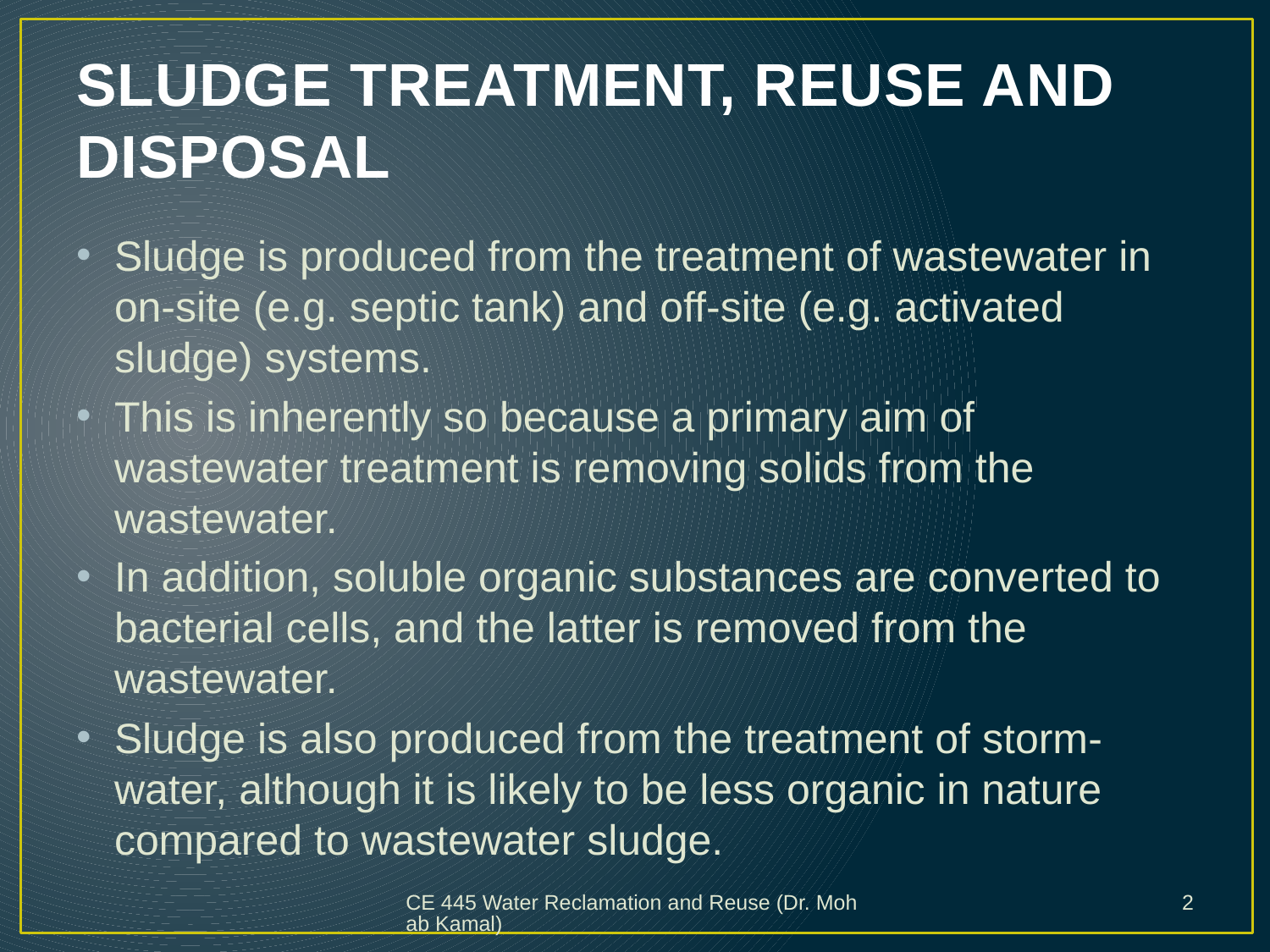

# SLUDGE TREATMENT, REUSE AND DISPOSAL
Sludge is produced from the treatment of wastewater in on-site (e.g. septic tank) and off-site (e.g. activated sludge) systems.
This is inherently so because a primary aim of wastewater treatment is removing solids from the wastewater.
In addition, soluble organic substances are converted to bacterial cells, and the latter is removed from the wastewater.
Sludge is also produced from the treatment of storm-water, although it is likely to be less organic in nature compared to wastewater sludge.
CE 445 Water Reclamation and Reuse (Dr. Mohab Kamal)
2